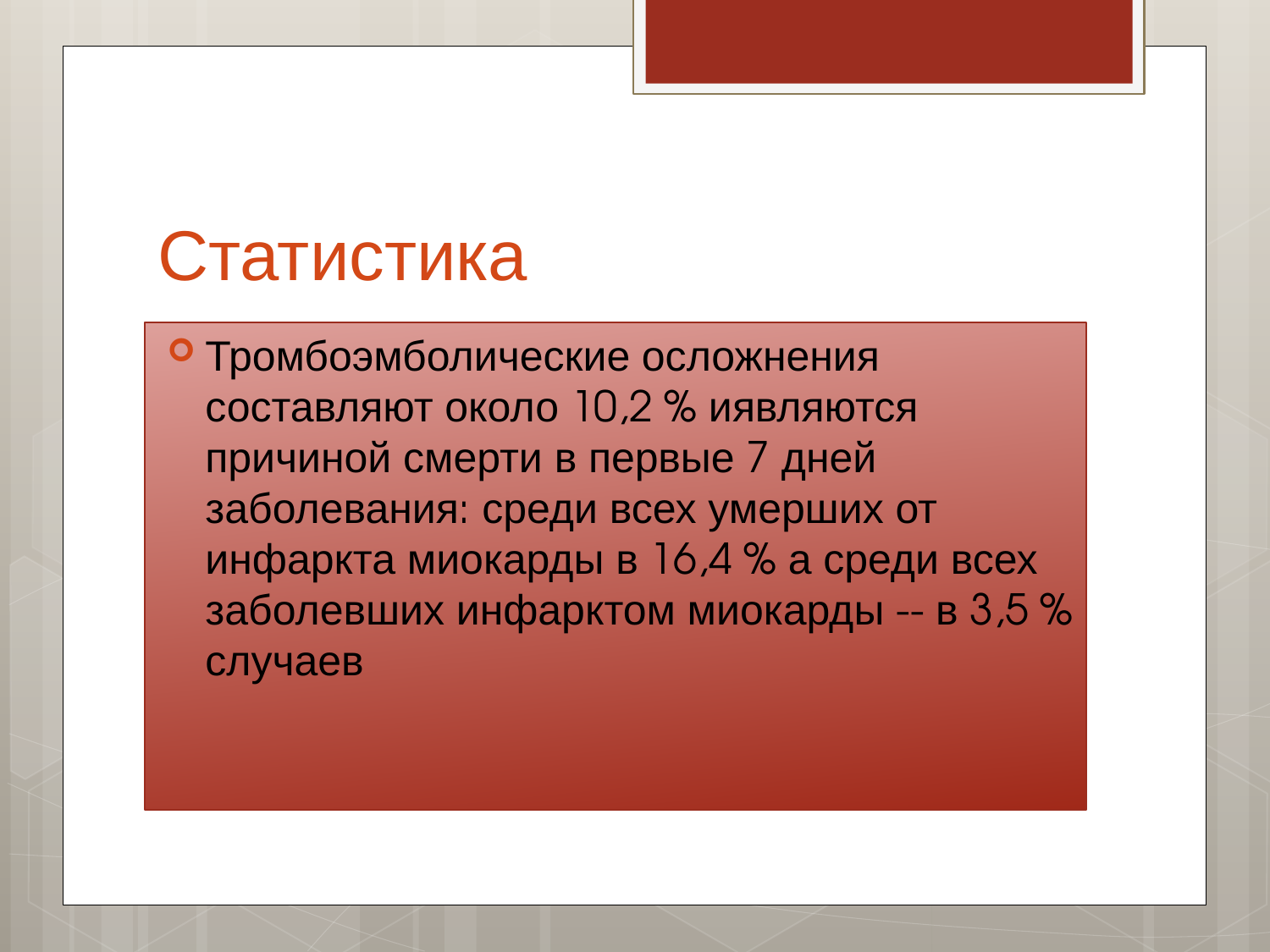

# Статистика
Тромбоэмболические осложнения составляют около 10,2 % иявляются причиной смерти в первые 7 дней заболевания: среди всех умерших от инфаркта миокарды в 16,4 % а среди всех заболевших инфарктом миокарды -- в 3,5 % случаев